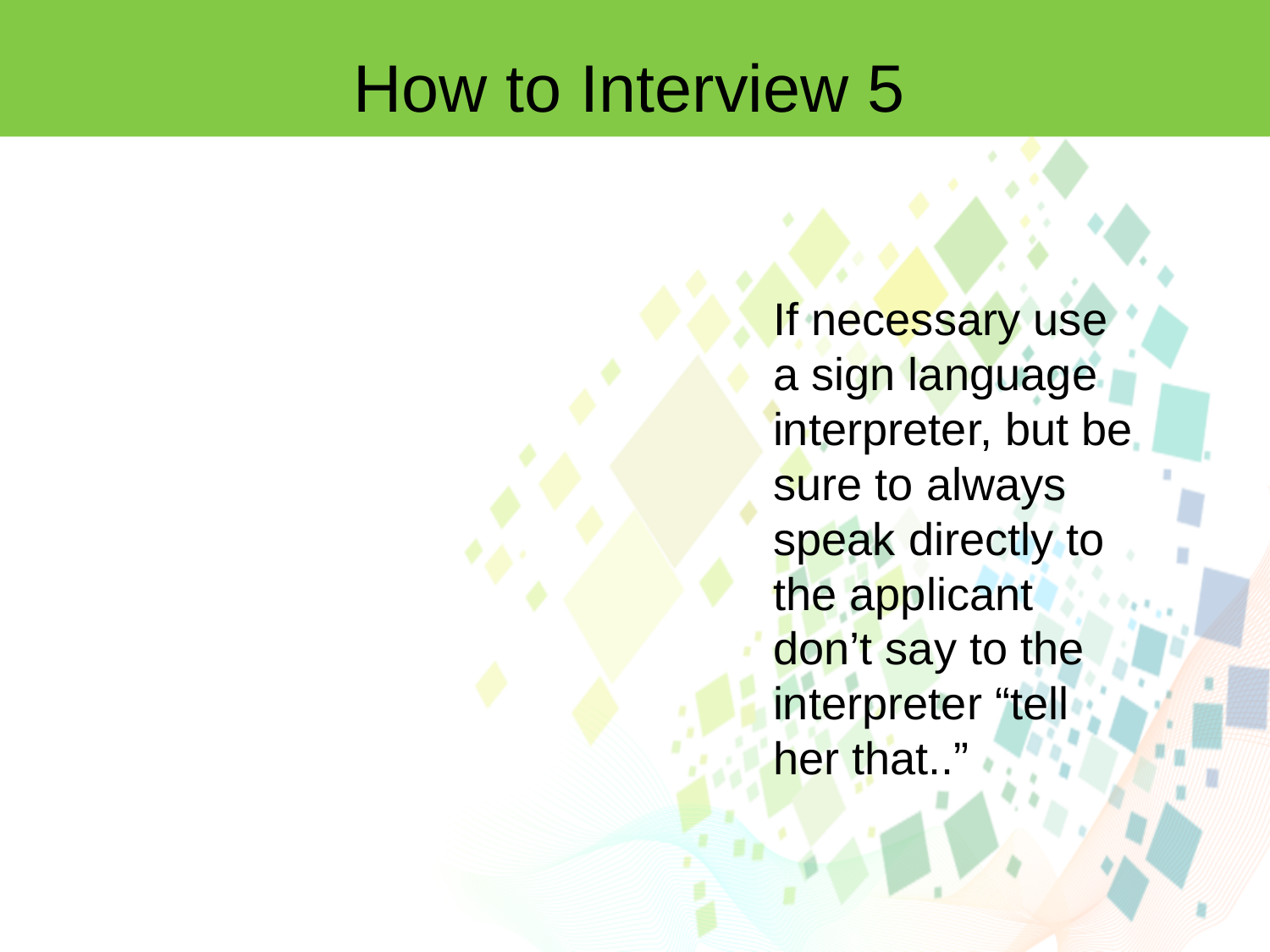

How to Interview 5
If necessary use a sign language interpreter, but be sure to always speak directly to the applicant don’t say to the interpreter “tell her that..”